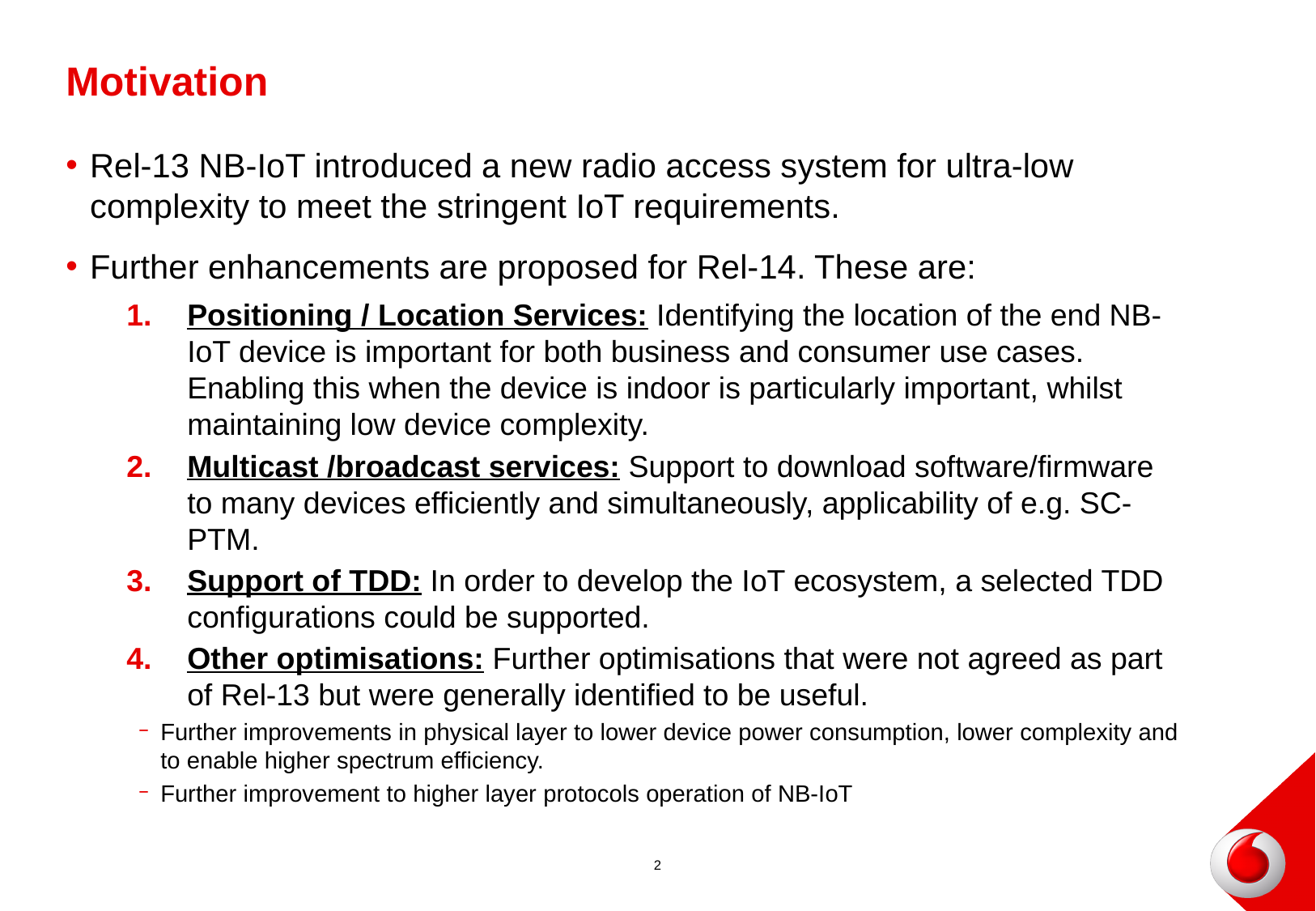

# Motivation
Rel-13 NB-IoT introduced a new radio access system for ultra-low complexity to meet the stringent IoT requirements.
Further enhancements are proposed for Rel-14. These are:
Positioning / Location Services: Identifying the location of the end NB-IoT device is important for both business and consumer use cases. Enabling this when the device is indoor is particularly important, whilst maintaining low device complexity.
Multicast /broadcast services: Support to download software/firmware to many devices efficiently and simultaneously, applicability of e.g. SC-PTM.
Support of TDD: In order to develop the IoT ecosystem, a selected TDD configurations could be supported.
Other optimisations: Further optimisations that were not agreed as part of Rel-13 but were generally identified to be useful.
Further improvements in physical layer to lower device power consumption, lower complexity and to enable higher spectrum efficiency.
Further improvement to higher layer protocols operation of NB-IoT
2